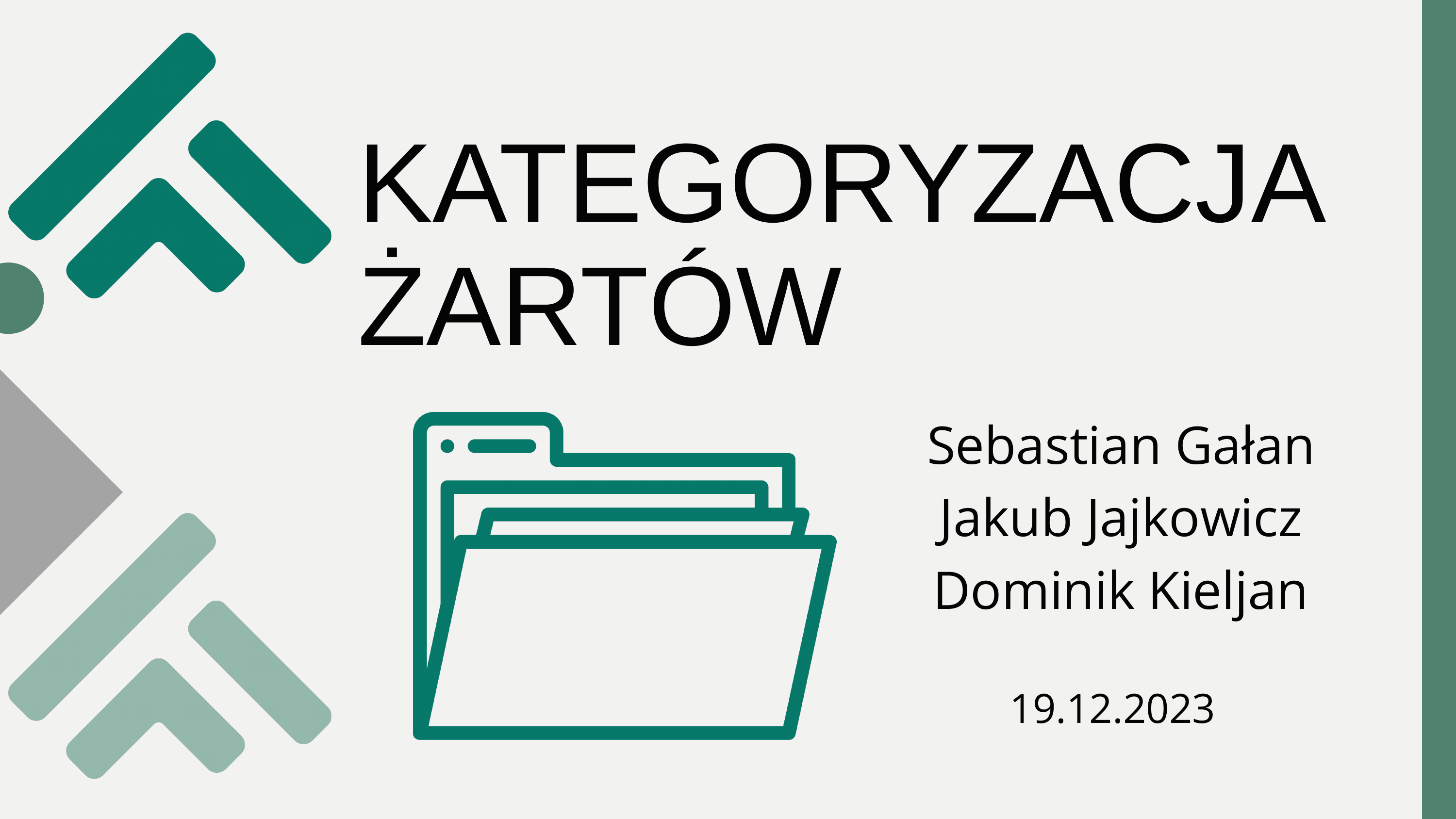

KATEGORYZACJA  ŻARTÓW

Sebastian Gałan
Jakub Jajkowicz
Dominik Kieljan

19.12.2023